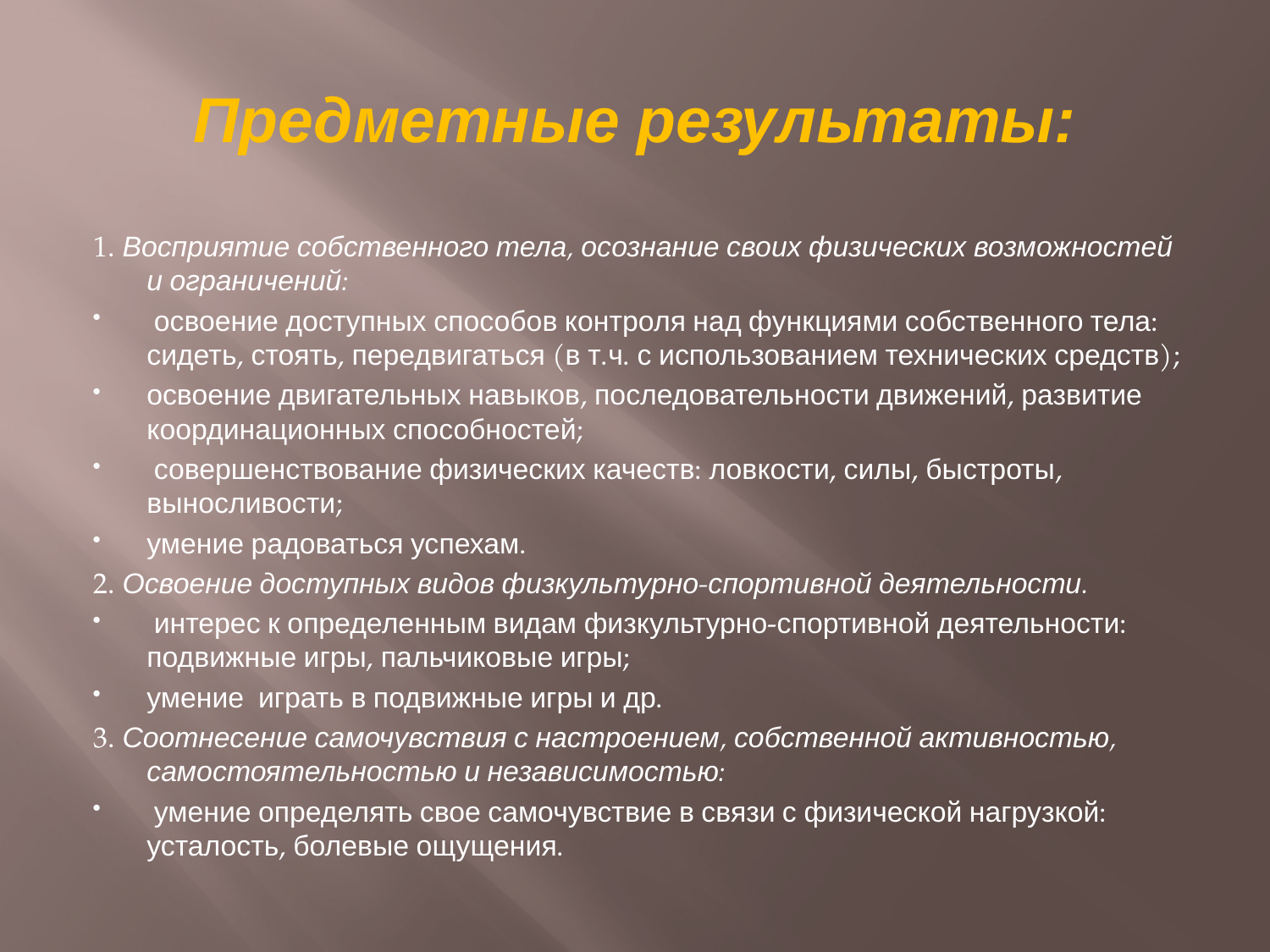

# Предметные результаты:
1. Восприятие собственного тела, осознание своих физических возможностей и ограничений:
 освоение доступных способов контроля над функциями собственного тела: сидеть, стоять, передвигаться (в т.ч. с использованием технических средств);
освоение двигательных навыков, последовательности движений, развитие координационных способностей;
 совершенствование физических качеств: ловкости, силы, быстроты, выносливости;
умение радоваться успехам.
2. Освоение доступных видов физкультурно-спортивной деятельности.
 интерес к определенным видам физкультурно-спортивной деятельности: подвижные игры, пальчиковые игры;
умение  играть в подвижные игры и др.
3. Соотнесение самочувствия с настроением, собственной активностью, самостоятельностью и независимостью:
 умение определять свое самочувствие в связи с физической нагрузкой: усталость, болевые ощущения.